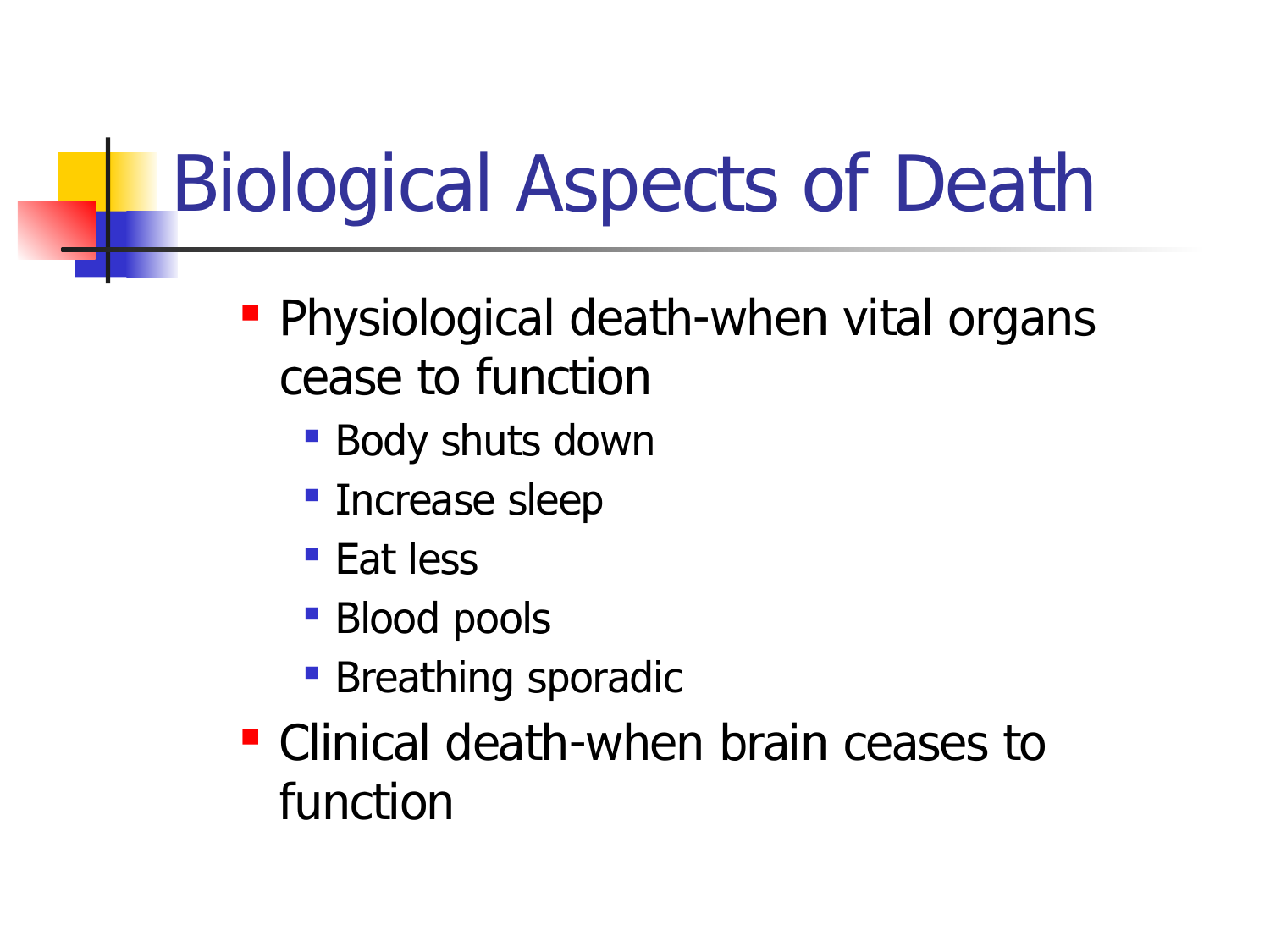

# Biological Aspects of Death
Physiological death-when vital organs cease to function
Body shuts down
Increase sleep
Eat less
Blood pools
Breathing sporadic
Clinical death-when brain ceases to function